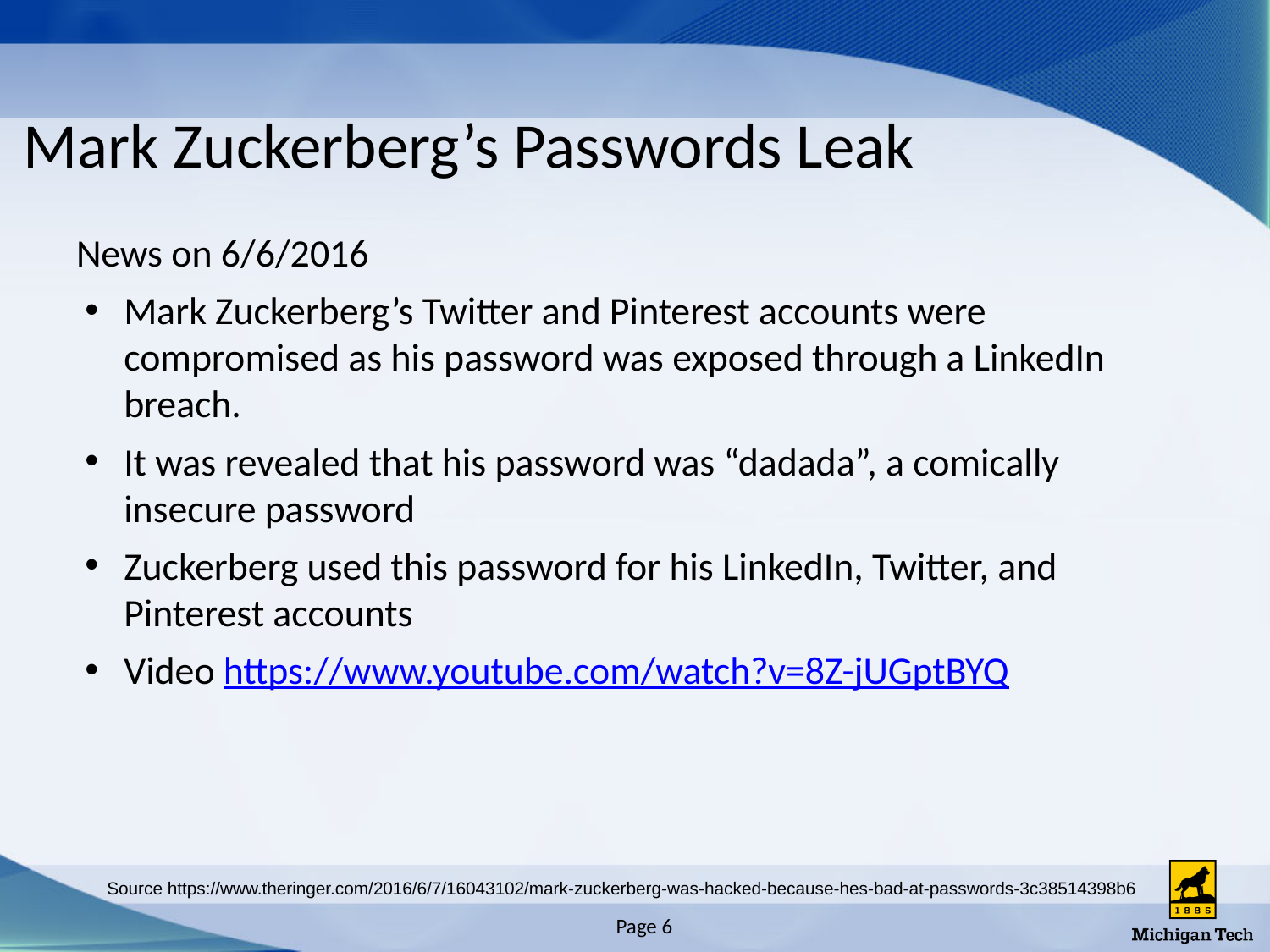

# Mark Zuckerberg’s Passwords Leak
News on 6/6/2016
Mark Zuckerberg’s Twitter and Pinterest accounts were compromised as his password was exposed through a LinkedIn breach.
It was revealed that his password was “dadada”, a comically insecure password
Zuckerberg used this password for his LinkedIn, Twitter, and Pinterest accounts
Video https://www.youtube.com/watch?v=8Z-jUGptBYQ

Source https://www.theringer.com/2016/6/7/16043102/mark-zuckerberg-was-hacked-because-hes-bad-at-passwords-3c38514398b6